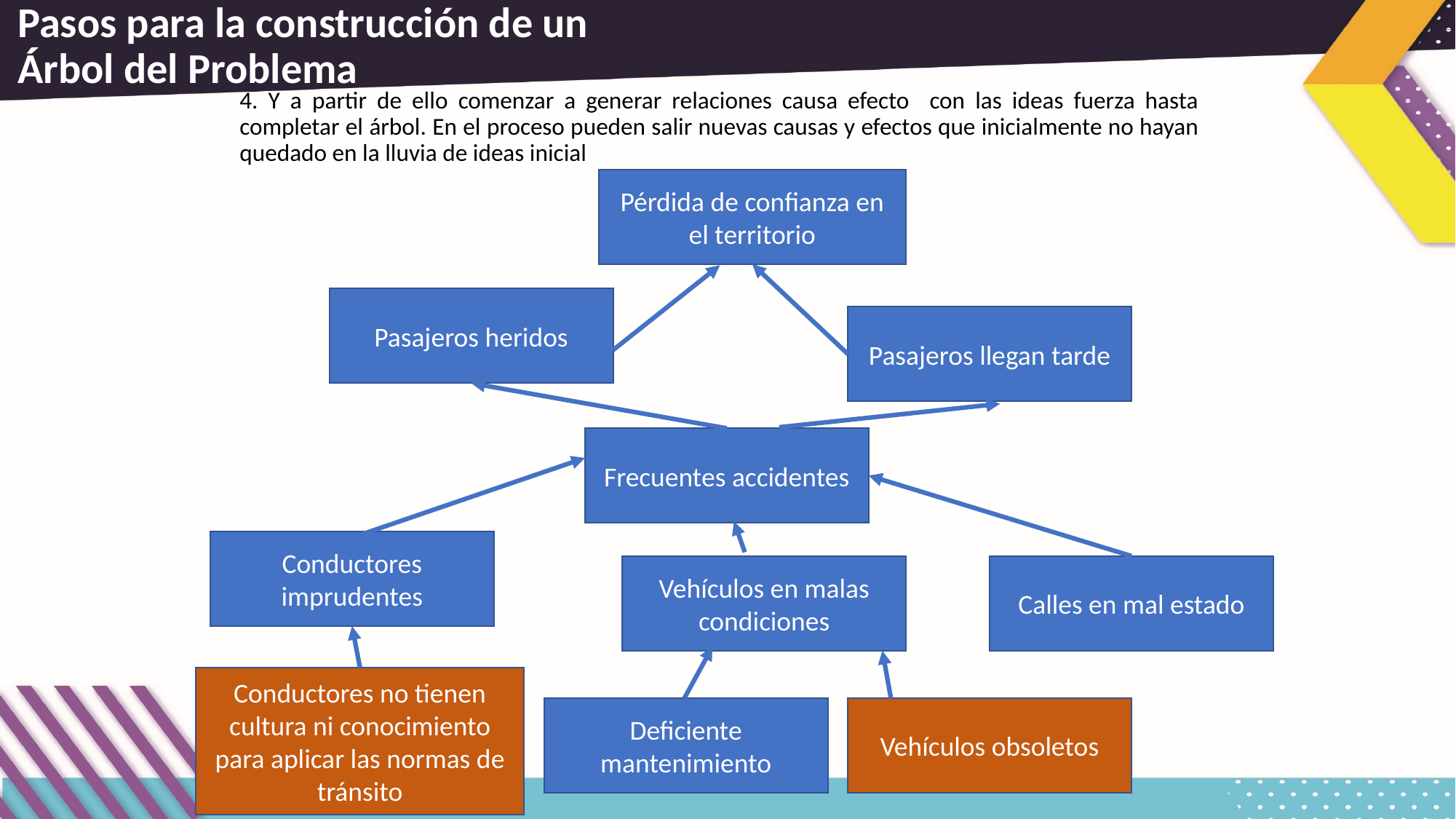

# Pasos para la construcción de un Árbol del Problema
4. Y a partir de ello comenzar a generar relaciones causa efecto  con las ideas fuerza hasta completar el árbol. En el proceso pueden salir nuevas causas y efectos que inicialmente no hayan quedado en la lluvia de ideas inicial
Pérdida de confianza en el territorio
Pasajeros heridos
Pasajeros llegan tarde
Frecuentes accidentes
Conductores imprudentes
Vehículos en malas condiciones
Calles en mal estado
Conductores no tienen cultura ni conocimiento para aplicar las normas de tránsito
Deficiente mantenimiento
Vehículos obsoletos